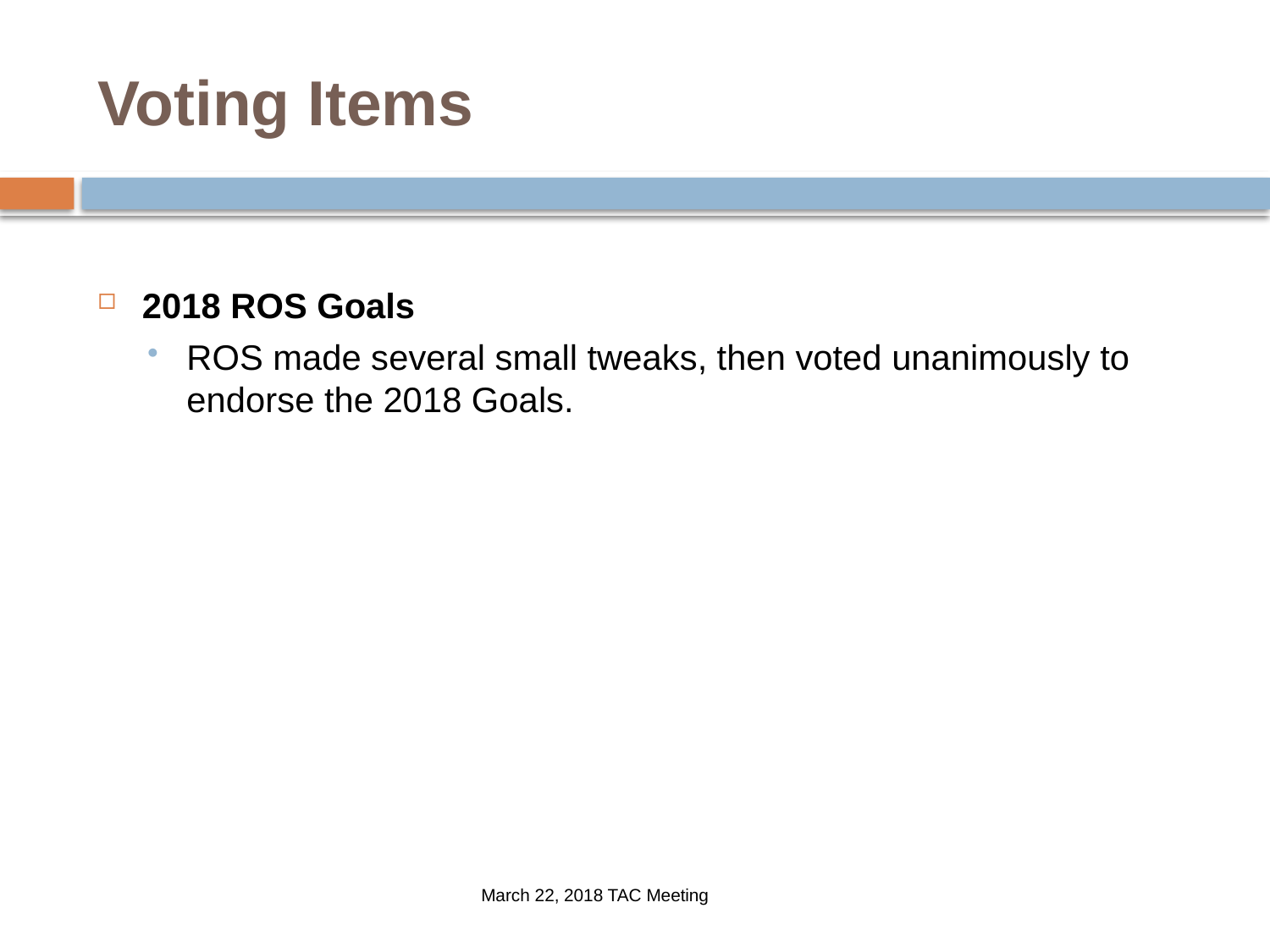

# Voting Items

2018 ROS Goals
ROS made several small tweaks, then voted unanimously to endorse the 2018 Goals.

March 22, 2018 TAC Meeting